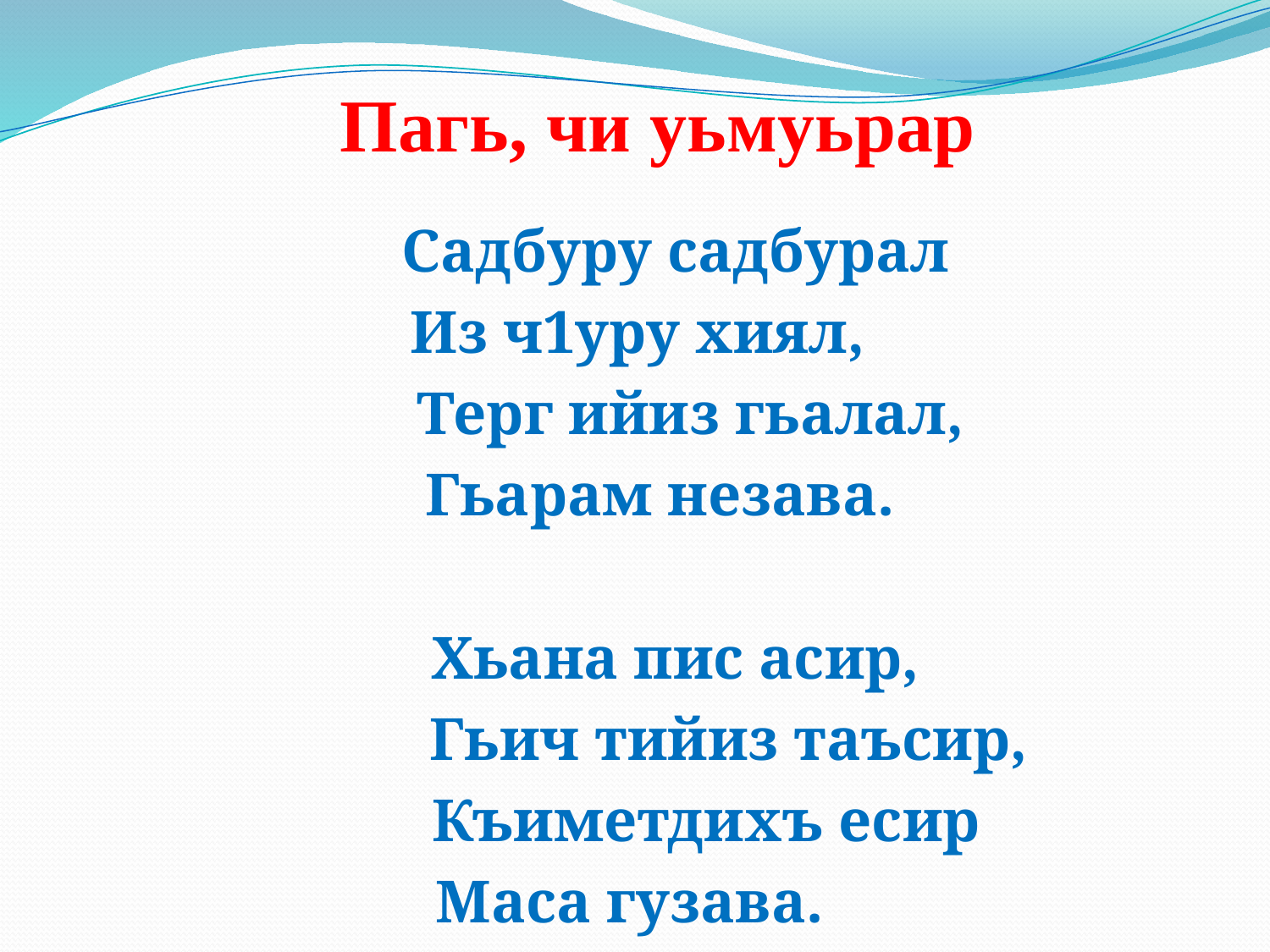

Пагь, чи уьмуьрар

              Садбуру садбурал
 Из ч1уру хиял,
        Терг ийиз гьалал,
    Гьарам незава.

      Хьана пис асир,
             Гьич тийиз таъсир,
          Къиметдихъ есир
Маса гузава.